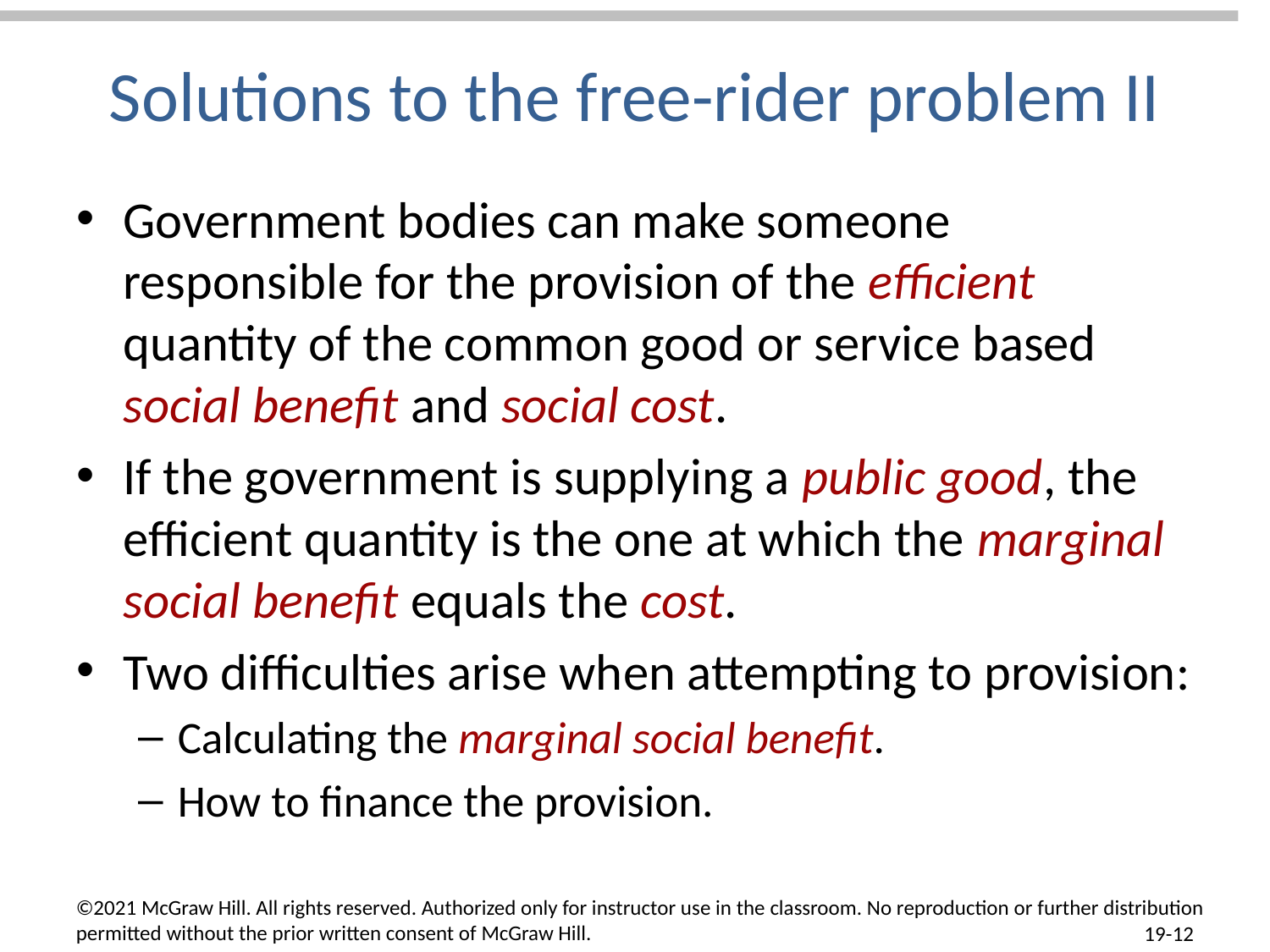

# Solutions to the free-rider problem II
Government bodies can make someone responsible for the provision of the efficient quantity of the common good or service based social benefit and social cost.
If the government is supplying a public good, the efficient quantity is the one at which the marginal social benefit equals the cost.
Two difficulties arise when attempting to provision:
Calculating the marginal social benefit.
How to finance the provision.